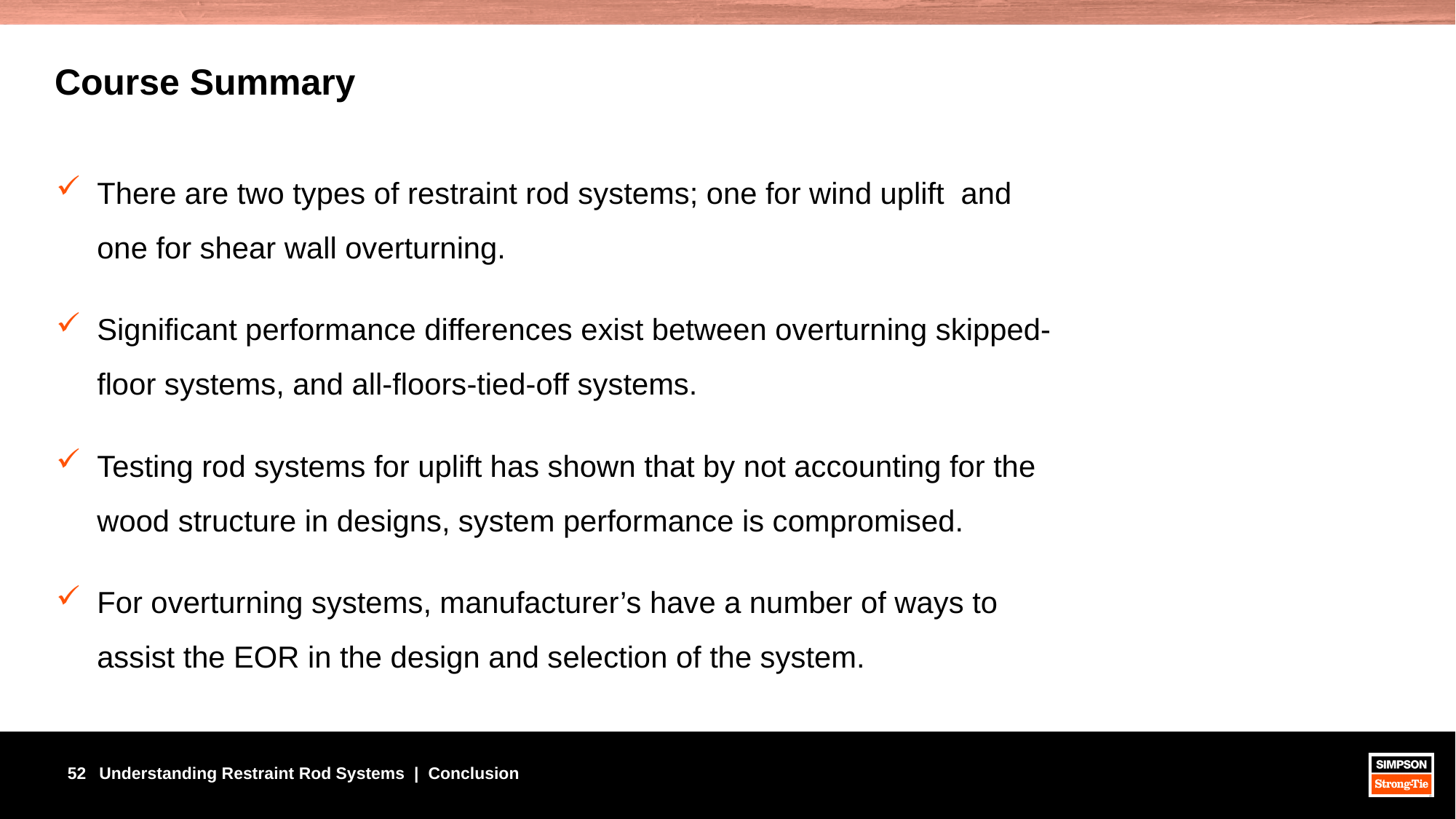

# Course Summary
There are two types of restraint rod systems; one for wind uplift  and one for shear wall overturning.
Significant performance differences exist between overturning skipped-floor systems, and all-floors-tied-off systems.
Testing rod systems for uplift has shown that by not accounting for the wood structure in designs, system performance is compromised.
For overturning systems, manufacturer’s have a number of ways to assist the EOR in the design and selection of the system.
Understanding Restraint Rod Systems  |  Conclusion